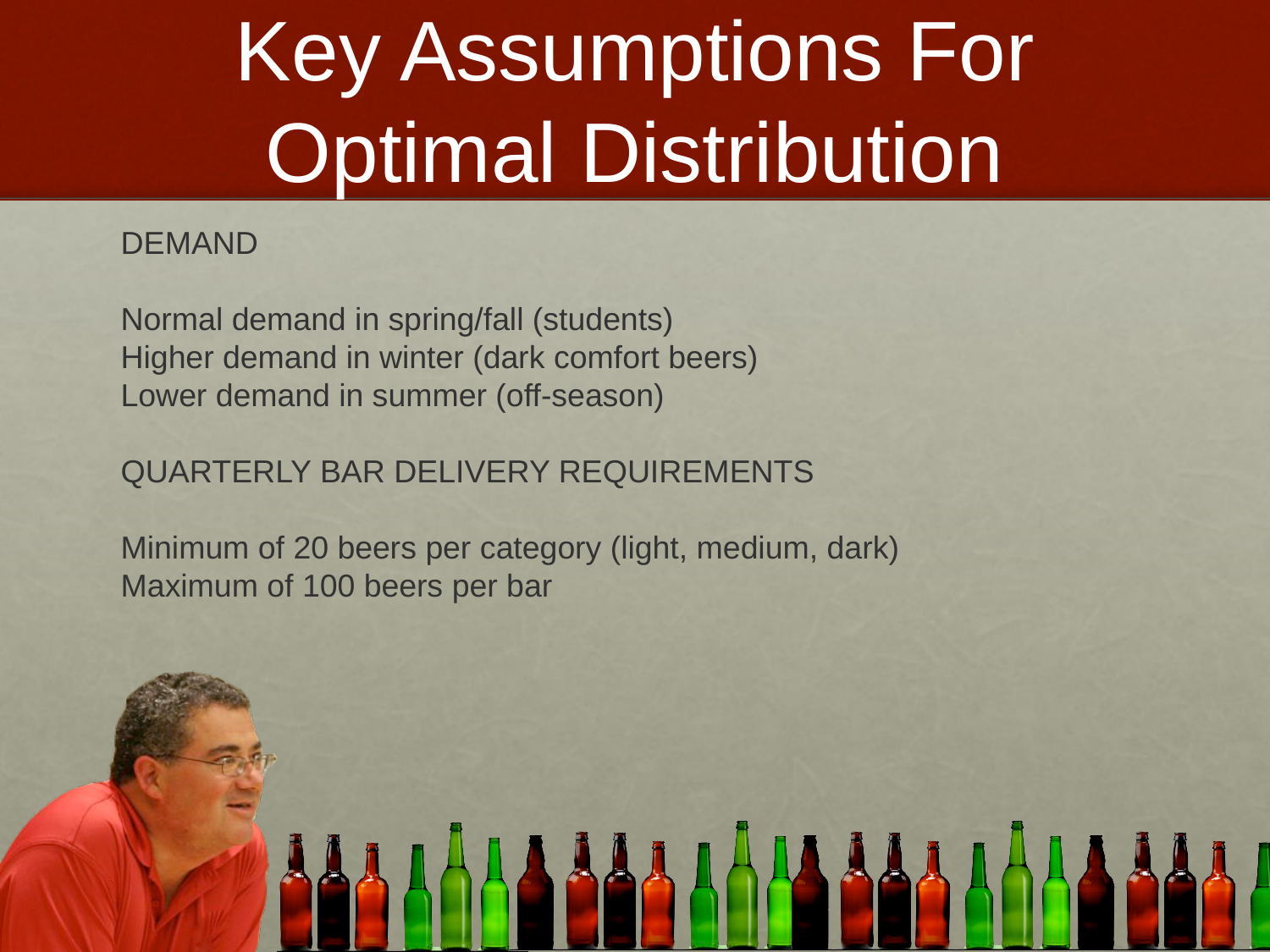

# Key Assumptions For Optimal Distribution
DEMAND

Normal demand in spring/fall (students)
Higher demand in winter (dark comfort beers)
Lower demand in summer (off-season)

QUARTERLY BAR DELIVERY REQUIREMENTS

Minimum of 20 beers per category (light, medium, dark)
Maximum of 100 beers per bar